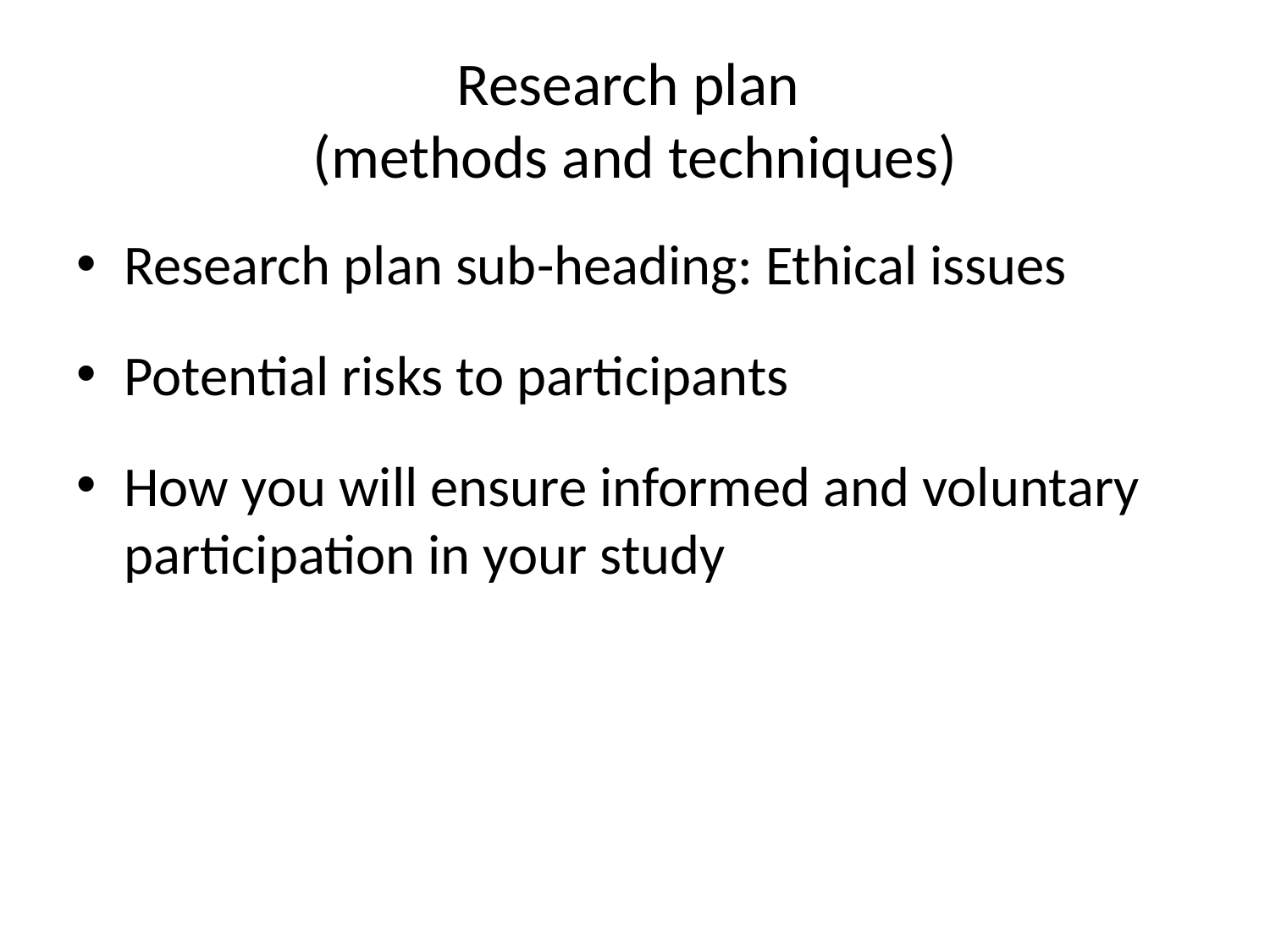

# Research plan (methods and techniques)
Research plan sub-heading: Ethical issues
Potential risks to participants
How you will ensure informed and voluntary participation in your study